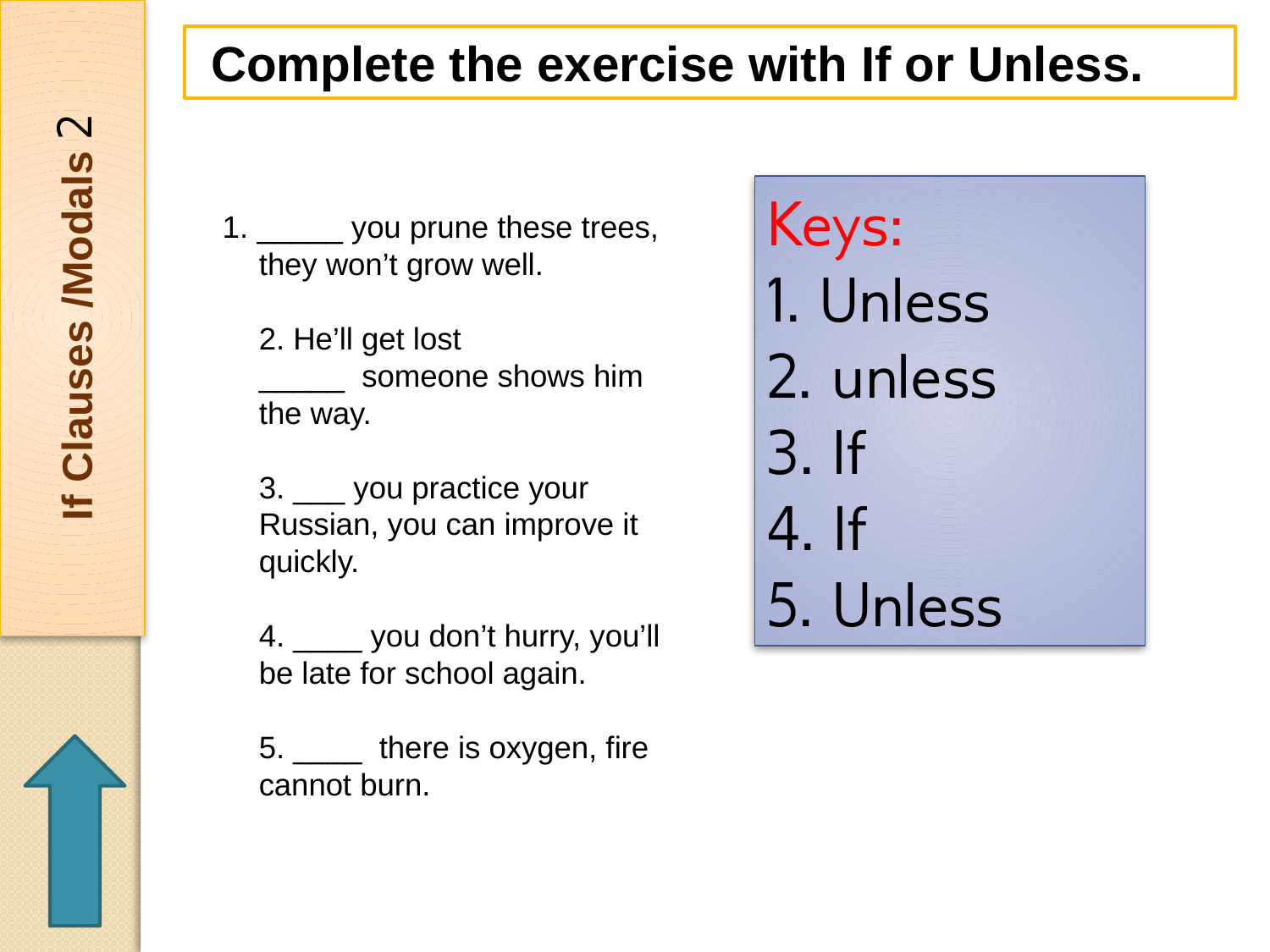

If Clauses /Modals 2
 Complete the exercise with If or Unless.
Keys:
1. Unless
2. unless
3. If
4. If
5. Unless
1. _____ you prune these trees, they won’t grow well.
2. He’ll get lost _____  someone shows him the way.
3. ___ you practice your Russian, you can improve it quickly.
4. ____ you don’t hurry, you’ll be late for school again.
5. ____  there is oxygen, fire cannot burn.